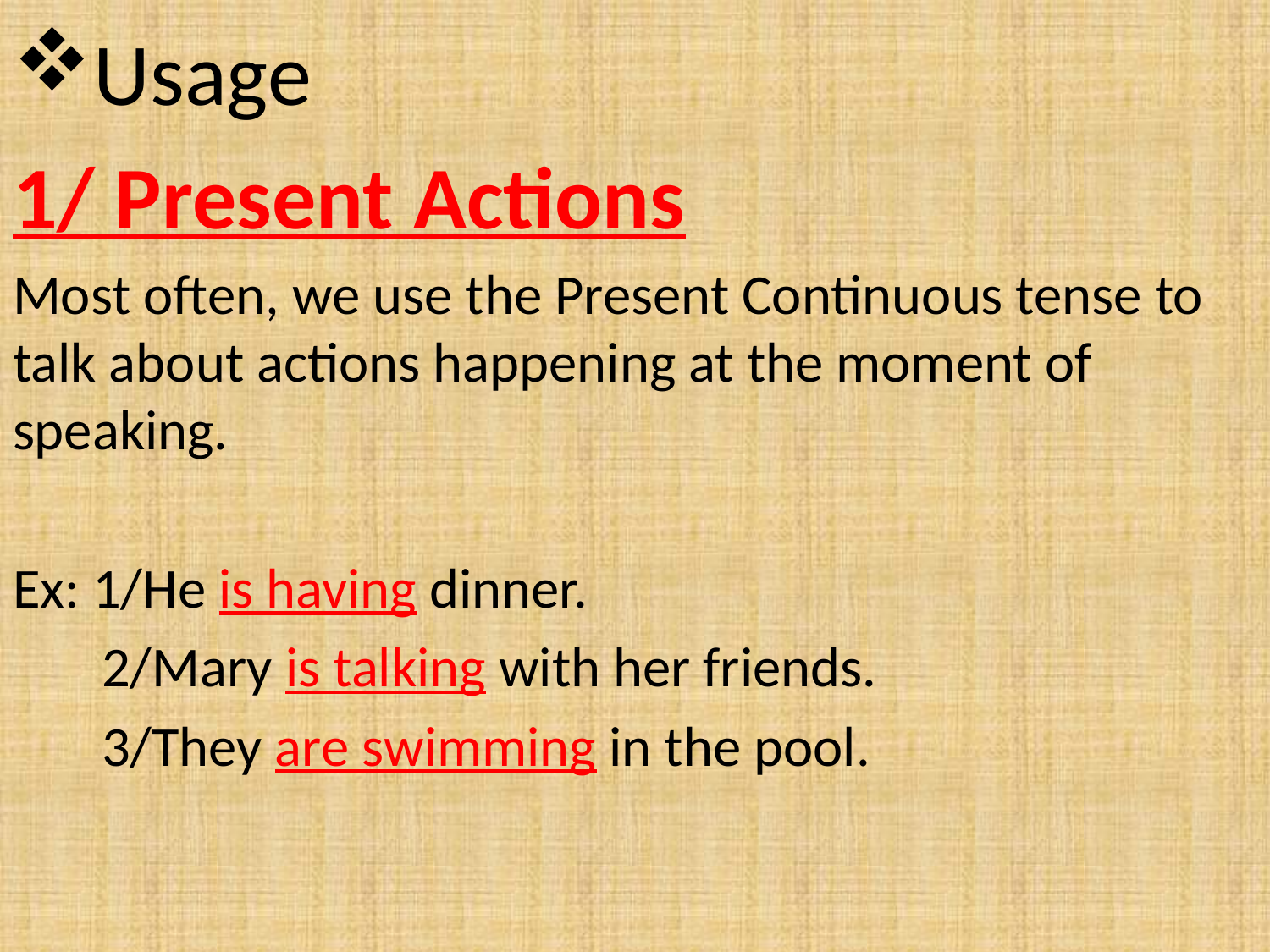

Usage
1/ Present Actions
Most often, we use the Present Continuous tense to talk about actions happening at the moment of speaking.

Ex: 1/He is having dinner.
       2/Mary is talking with her friends.
       3/They are swimming in the pool.